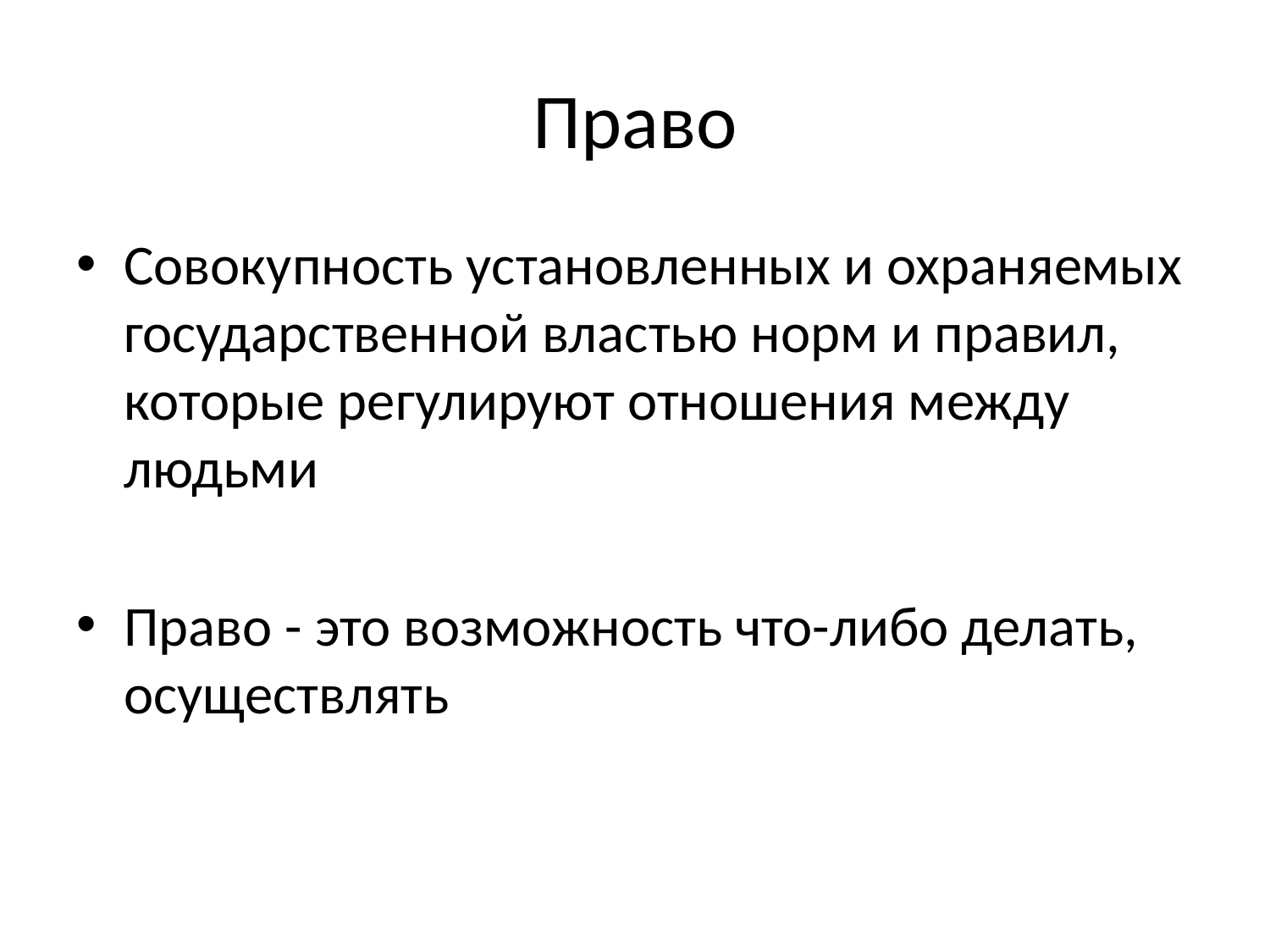

# Право
Совокупность установленных и охраняемых государственной властью норм и правил, которые регулируют отношения между людьми

Право - это возможность что-либо делать, осуществлять